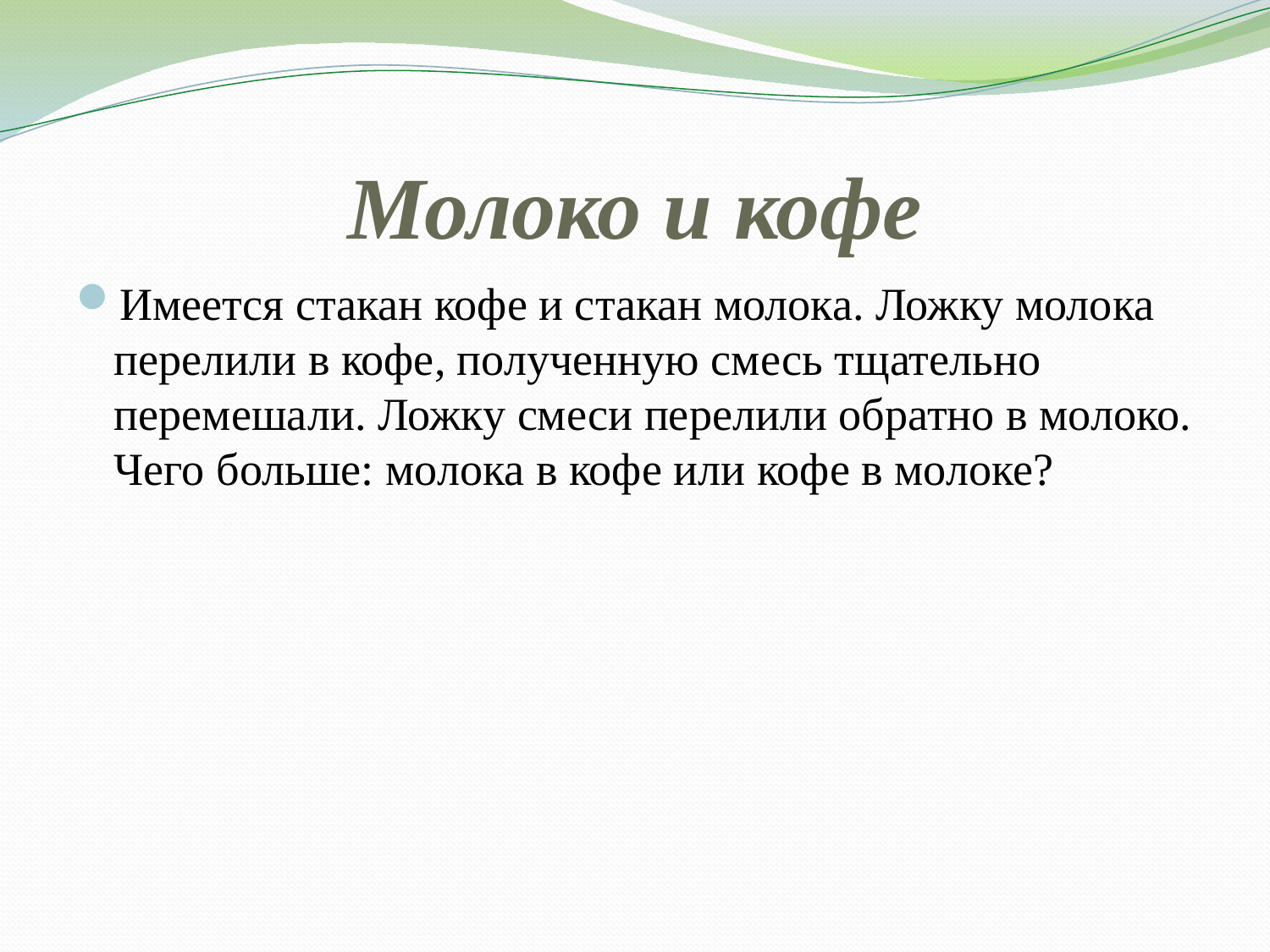

# Молоко и кофе
Имеется стакан кофе и стакан молока. Ложку молока перелили в кофе, полученную смесь тщательно перемешали. Ложку смеси перелили обратно в молоко. Чего больше: молока в кофе или кофе в молоке?